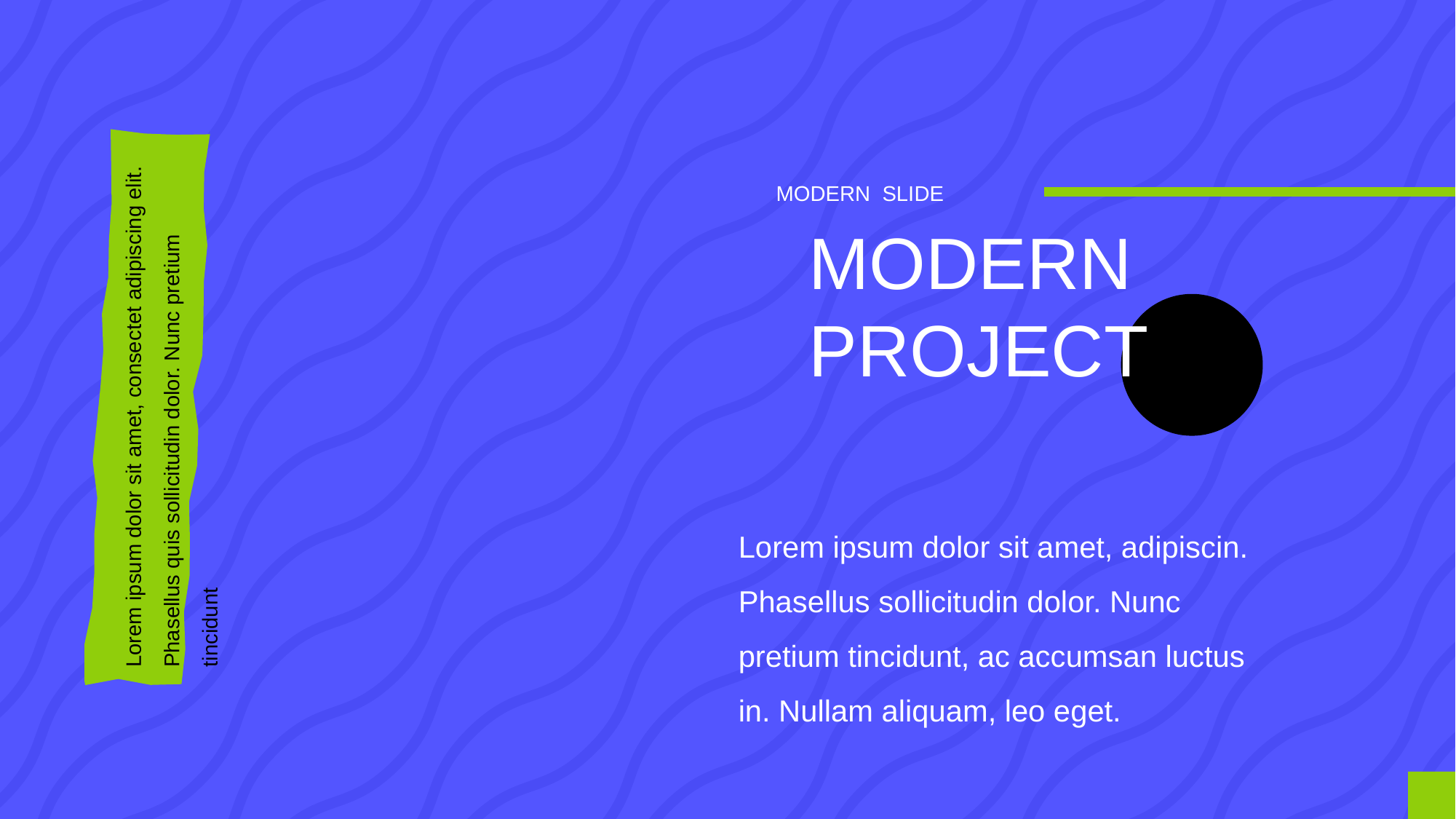

MODERN  SLIDE
MODERN
PROJECT

Lorem ipsum dolor sit amet, consectet adipiscing elit. Phasellus quis sollicitudin dolor. Nunc pretium tincidunt
Lorem ipsum dolor sit amet, adipiscin. Phasellus sollicitudin dolor. Nunc pretium tincidunt, ac accumsan luctus in. Nullam aliquam, leo eget.